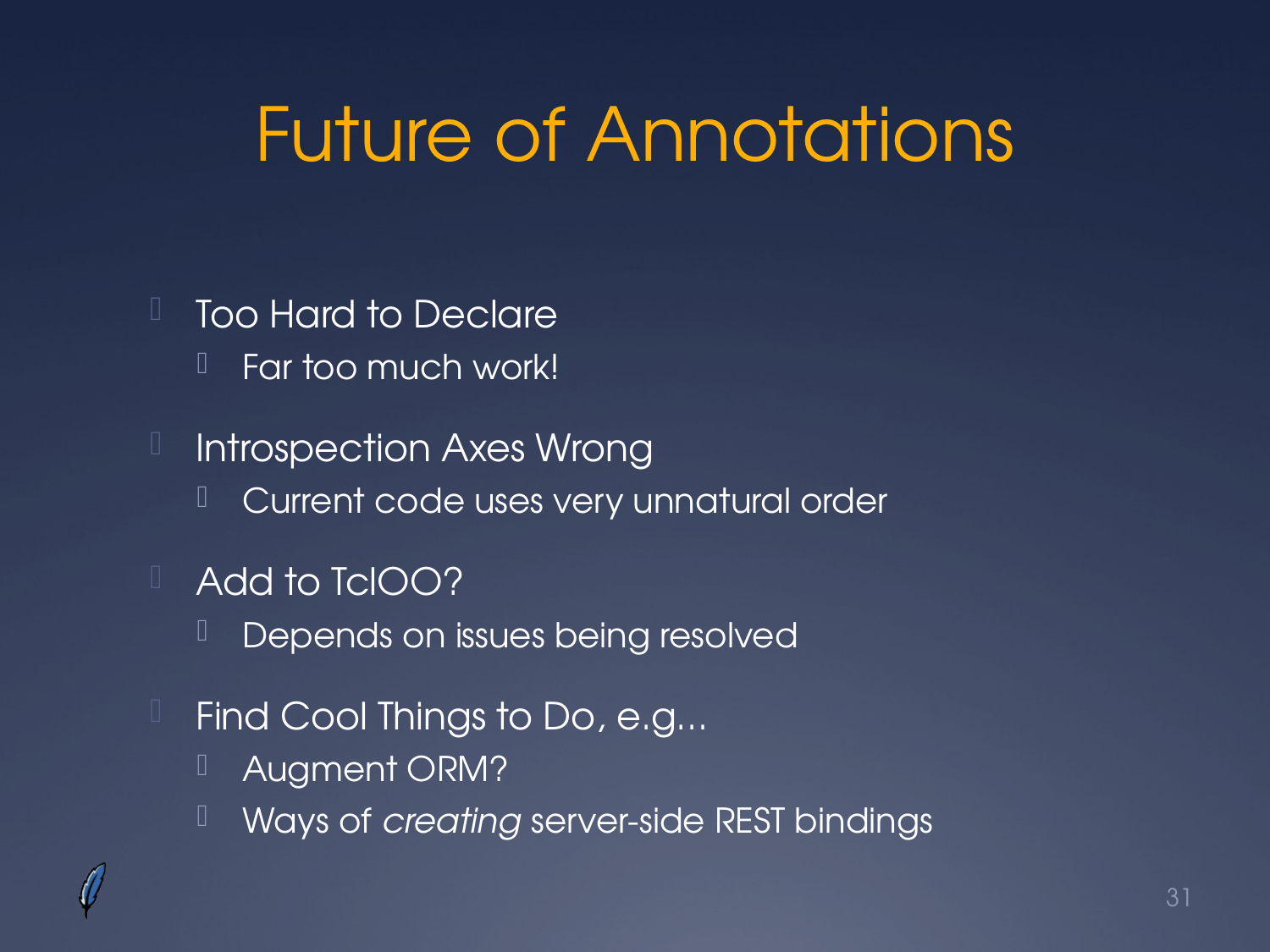

# Future of Annotations
Too Hard to Declare
Far too much work!
Introspection Axes Wrong
Current code uses very unnatural order
Add to TclOO?
Depends on issues being resolved
Find Cool Things to Do, e.g…
Augment ORM?
Ways of creating server-side REST bindings

31